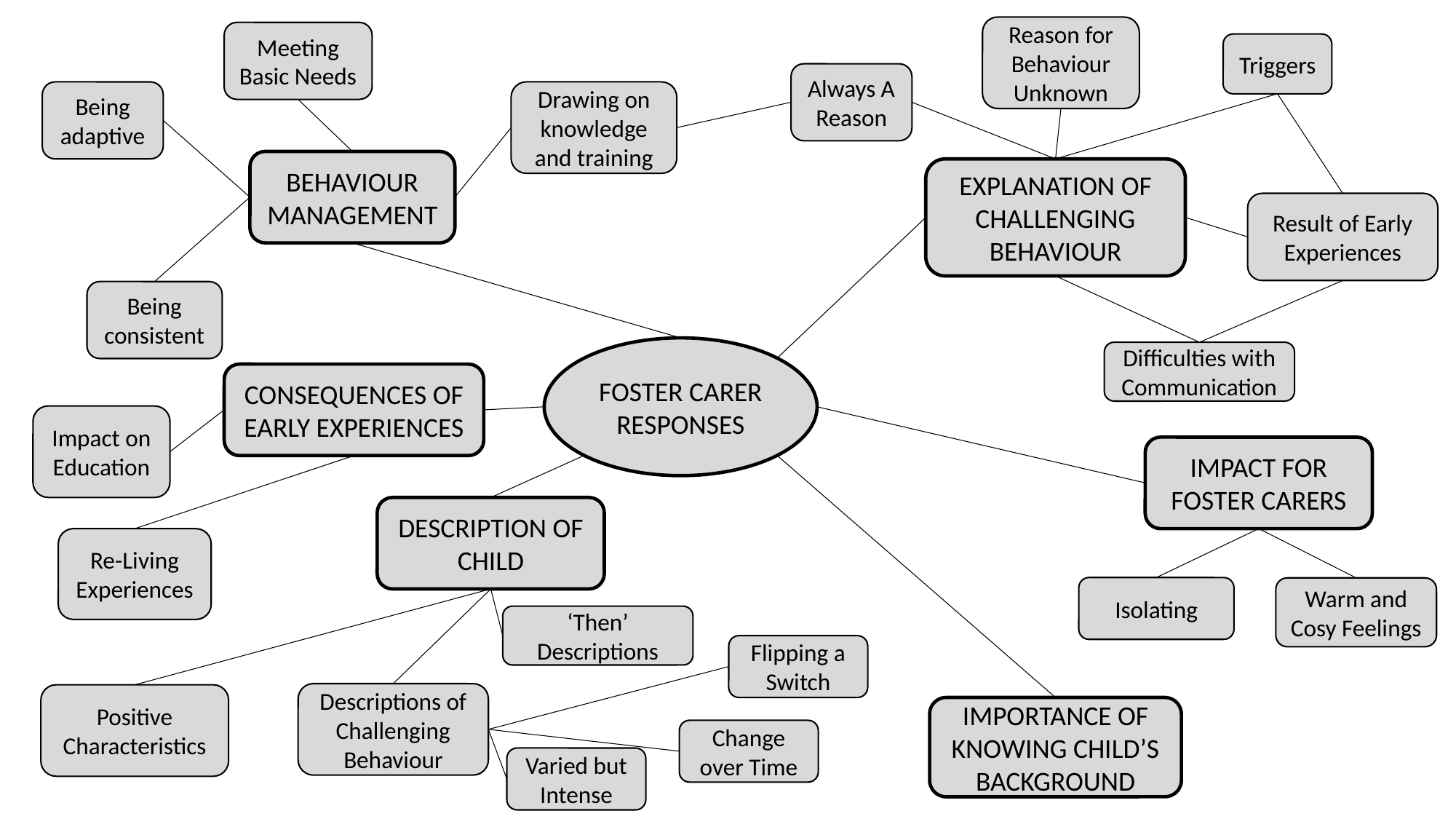

Reason for Behaviour Unknown
Meeting Basic Needs
Triggers
Always A Reason
Being adaptive
Drawing on knowledge and training
BEHAVIOUR MANAGEMENT
EXPLANATION OF CHALLENGING BEHAVIOUR
Result of Early Experiences
Being consistent
FOSTER CARER RESPONSES
Difficulties with Communication
CONSEQUENCES OF EARLY EXPERIENCES
Impact on Education
IMPACT FOR FOSTER CARERS
DESCRIPTION OF CHILD
Re-Living Experiences
Isolating
Warm and Cosy Feelings
‘Then’ Descriptions
Flipping a Switch
Descriptions of Challenging Behaviour
Positive Characteristics
IMPORTANCE OF KNOWING CHILD’S BACKGROUND
Change over Time
Varied but Intense